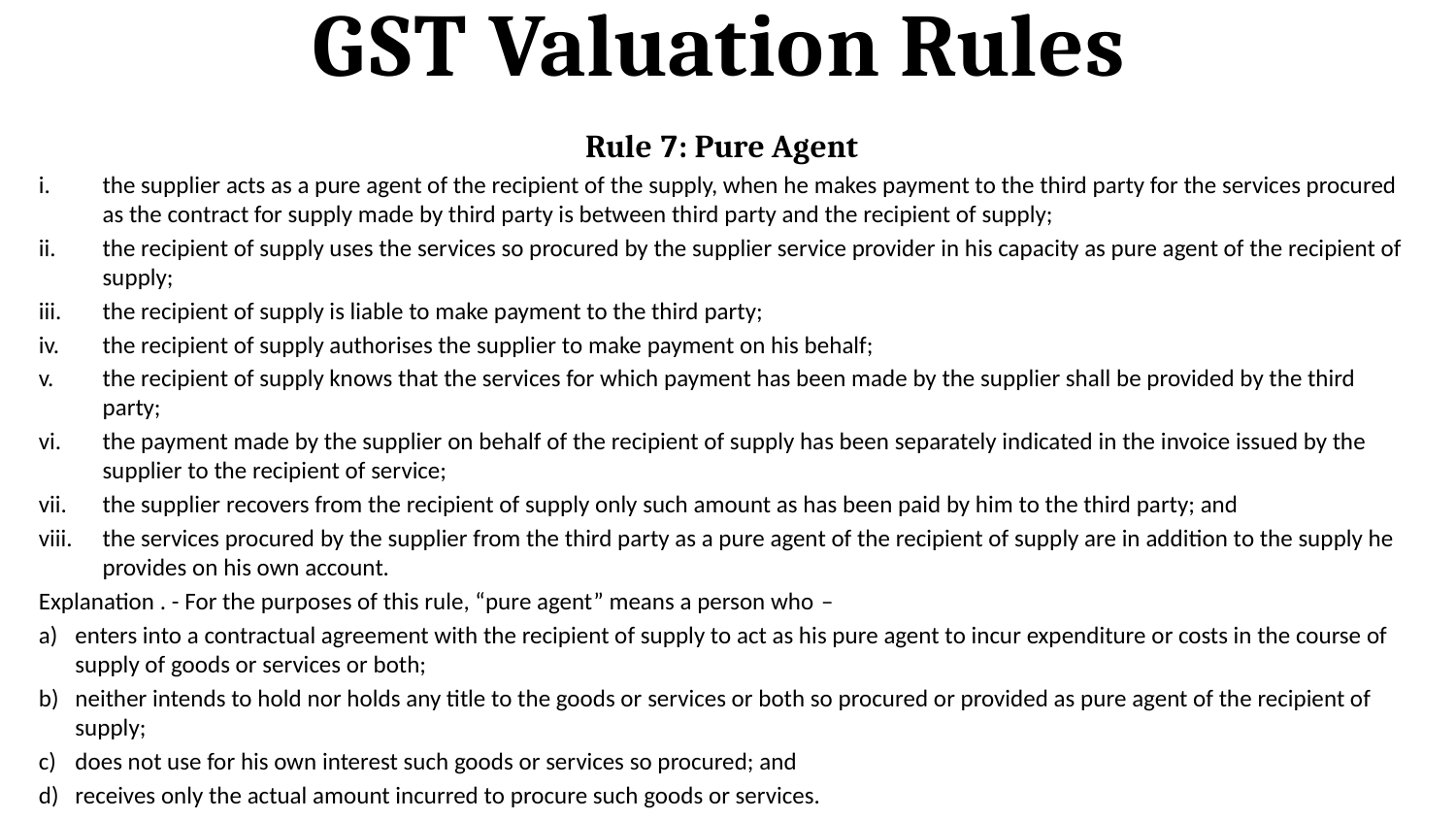

# GST Valuation Rules
Rule 7: Pure Agent
the supplier acts as a pure agent of the recipient of the supply, when he makes payment to the third party for the services procured as the contract for supply made by third party is between third party and the recipient of supply;
the recipient of supply uses the services so procured by the supplier service provider in his capacity as pure agent of the recipient of supply;
the recipient of supply is liable to make payment to the third party;
the recipient of supply authorises the supplier to make payment on his behalf;
the recipient of supply knows that the services for which payment has been made by the supplier shall be provided by the third party;
the payment made by the supplier on behalf of the recipient of supply has been separately indicated in the invoice issued by the supplier to the recipient of service;
the supplier recovers from the recipient of supply only such amount as has been paid by him to the third party; and
the services procured by the supplier from the third party as a pure agent of the recipient of supply are in addition to the supply he provides on his own account.
Explanation . - For the purposes of this rule, “pure agent” means a person who –
enters into a contractual agreement with the recipient of supply to act as his pure agent to incur expenditure or costs in the course of supply of goods or services or both;
neither intends to hold nor holds any title to the goods or services or both so procured or provided as pure agent of the recipient of supply;
does not use for his own interest such goods or services so procured; and
receives only the actual amount incurred to procure such goods or services.